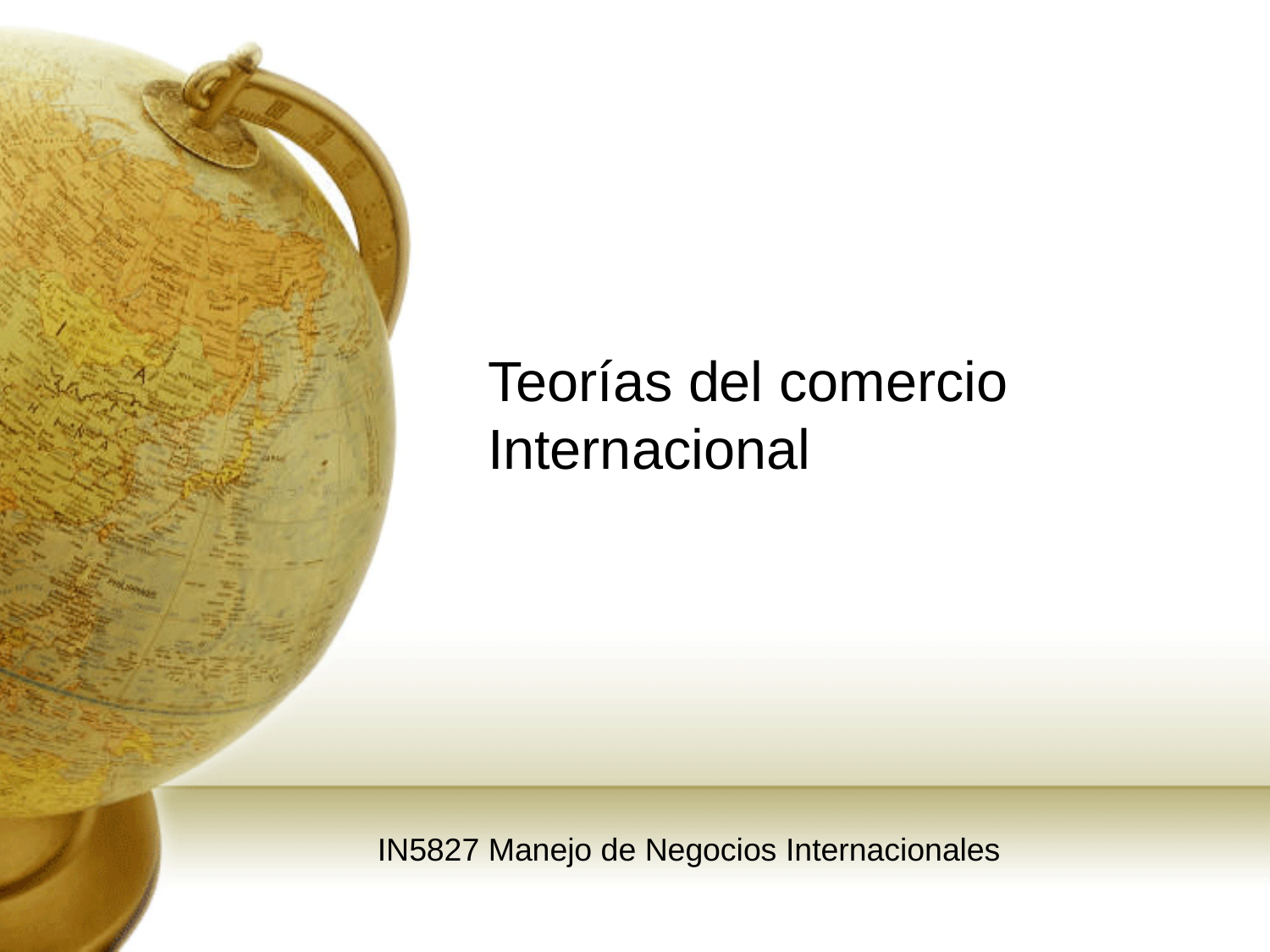

# Teorías del comercio Internacional
IN5827 Manejo de Negocios Internacionales